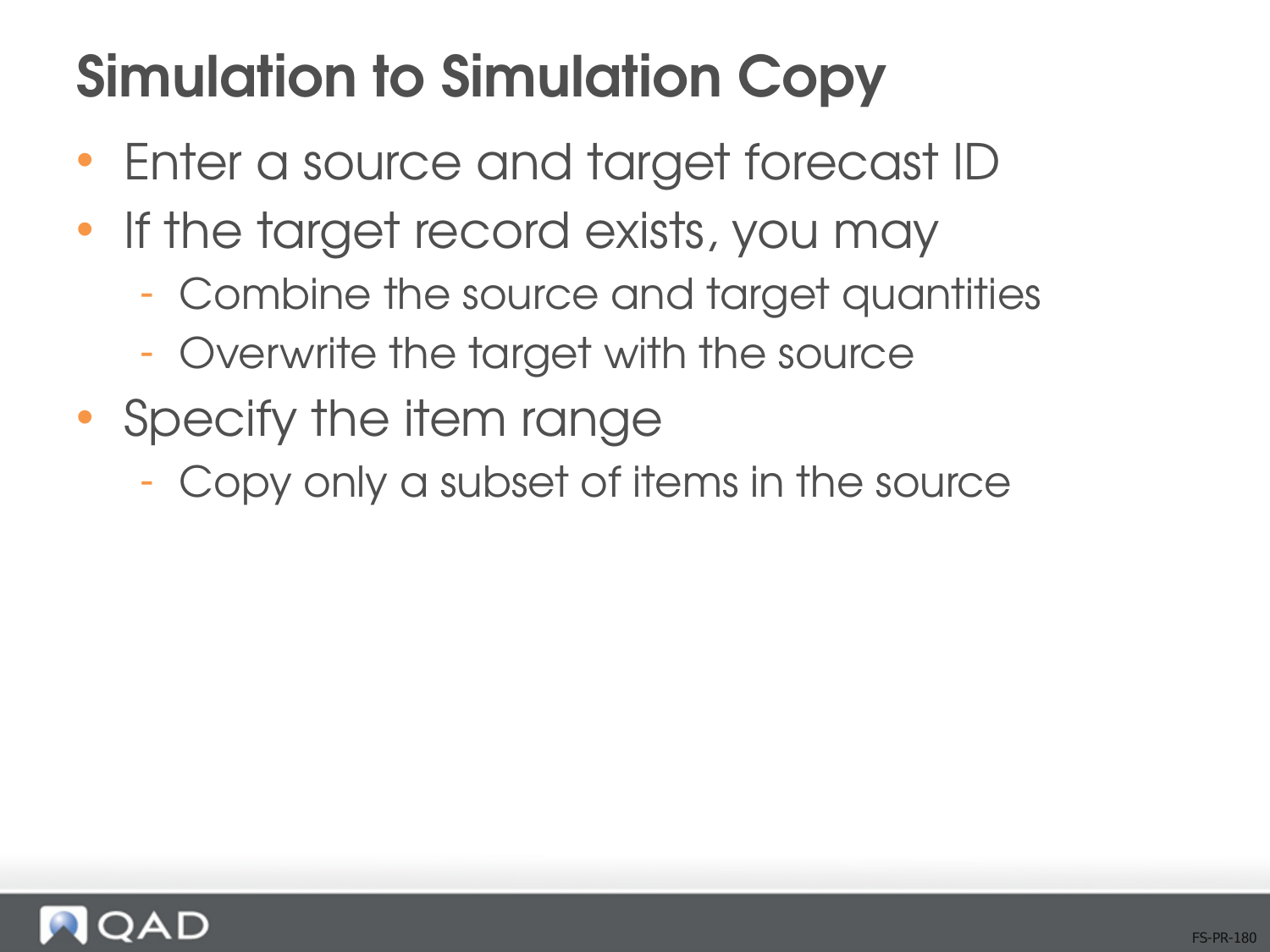

# Simulation to Simulation Copy
Enter a source and target forecast ID
If the target record exists, you may
Combine the source and target quantities
Overwrite the target with the source
Specify the item range
Copy only a subset of items in the source

FS-PR-180